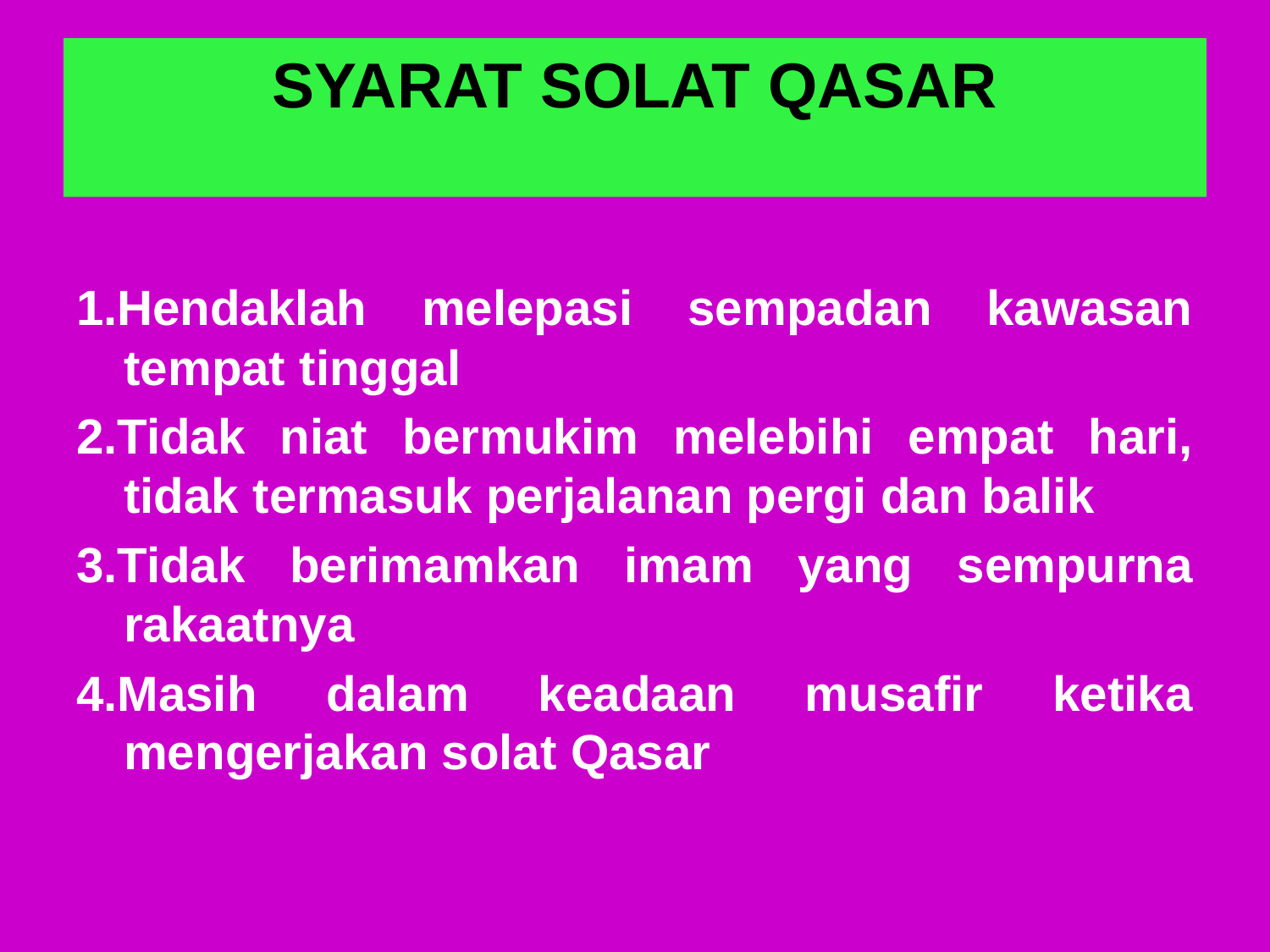

# SYARAT SOLAT QASAR

1.Hendaklah melepasi sempadan kawasan tempat tinggal
2.Tidak niat bermukim melebihi empat hari, tidak termasuk perjalanan pergi dan balik
3.Tidak berimamkan imam yang sempurna rakaatnya
4.Masih dalam keadaan musafir ketika mengerjakan solat Qasar